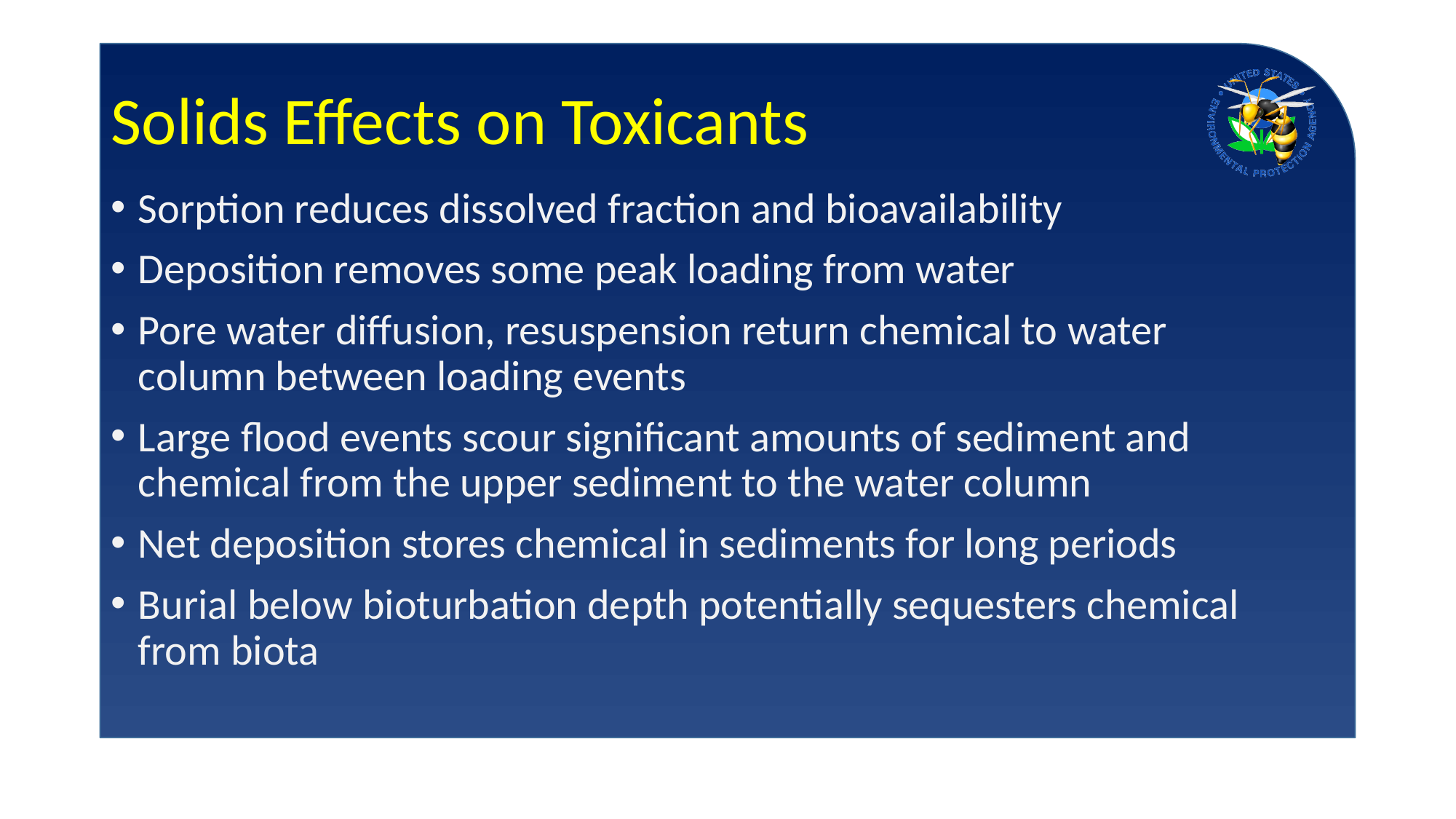

# Solids Effects on Toxicants
Sorption reduces dissolved fraction and bioavailability
Deposition removes some peak loading from water
Pore water diffusion, resuspension return chemical to water column between loading events
Large flood events scour significant amounts of sediment and chemical from the upper sediment to the water column
Net deposition stores chemical in sediments for long periods
Burial below bioturbation depth potentially sequesters chemical from biota